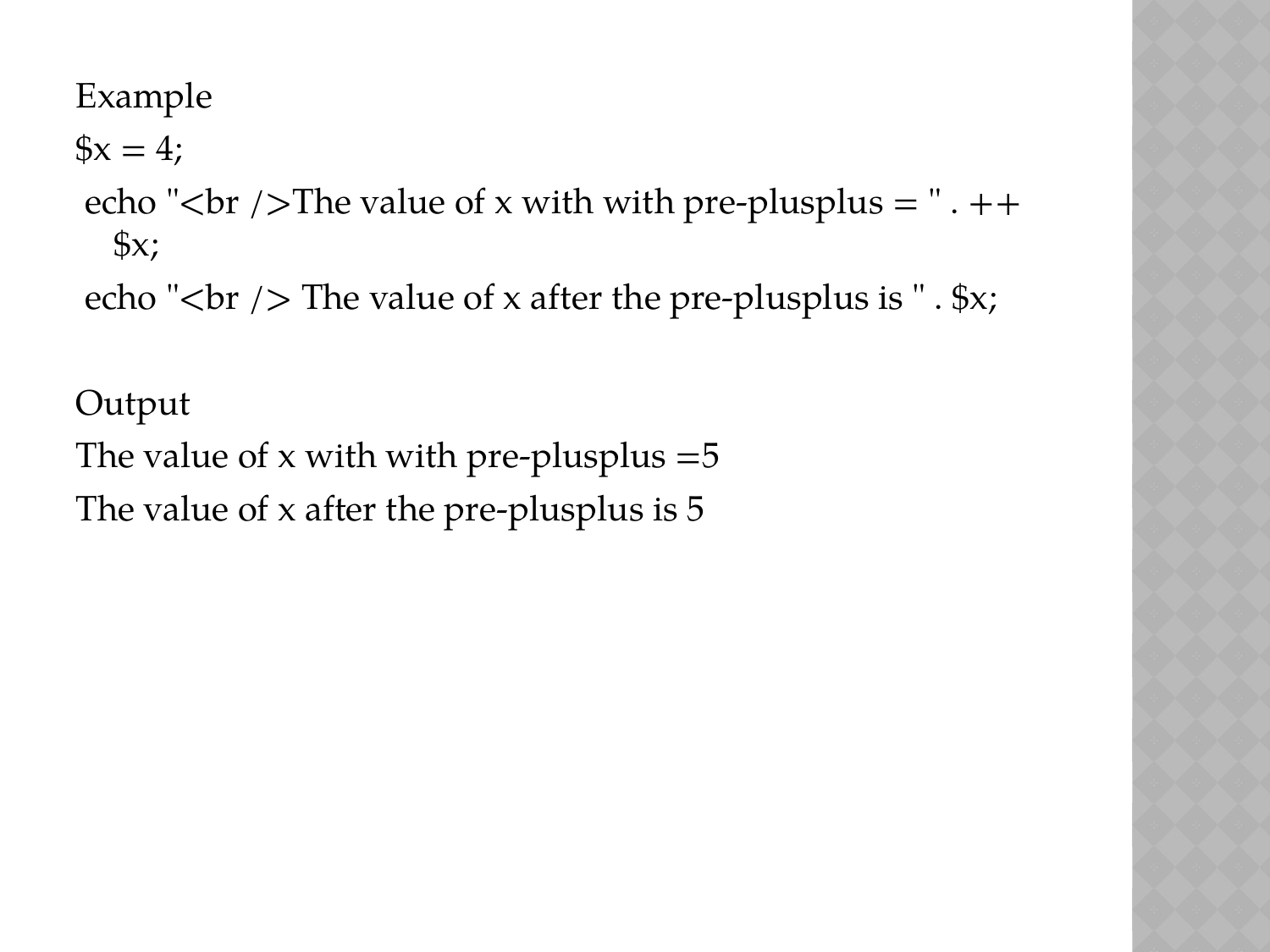

Example
$x = 4;
 echo "<br />The value of x with with pre-plusplus = " . ++$x;
 echo "<br /> The value of x after the pre-plusplus is " . $x;

Output
The value of x with with pre-plusplus =5
The value of x after the pre-plusplus is 5